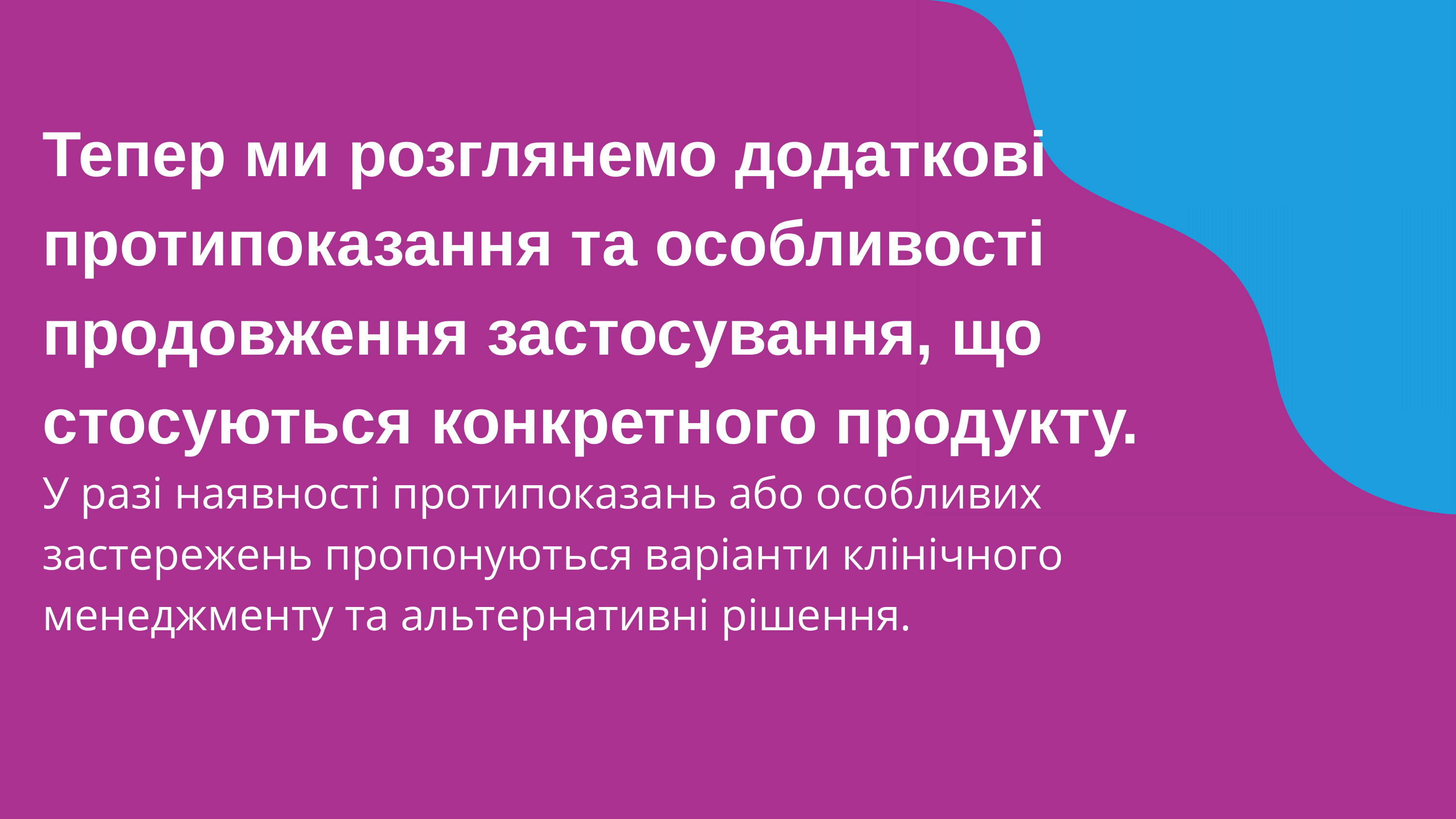

Тепер ми розглянемо додаткові протипоказання та особливості продовження застосування, що стосуються конкретного продукту.
У разі наявності протипоказань або особливих застережень пропонуються варіанти клінічного менеджменту та альтернативні рішення.